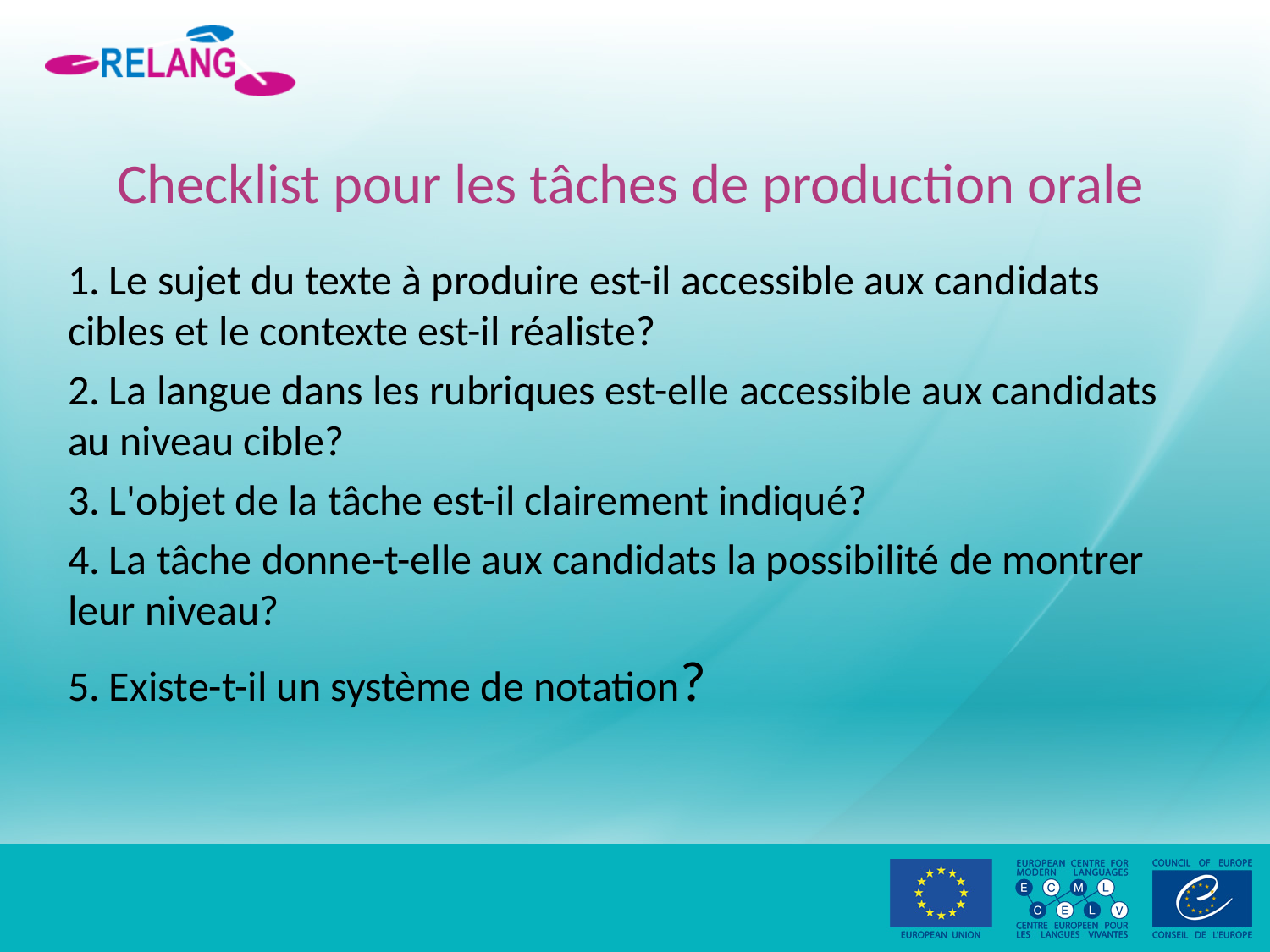

# Checklist pour les tâches de production orale
1. Le sujet du texte à produire est-il accessible aux candidats cibles et le contexte est-il réaliste?
2. La langue dans les rubriques est-elle accessible aux candidats au niveau cible?
3. L'objet de la tâche est-il clairement indiqué?
4. La tâche donne-t-elle aux candidats la possibilité de montrer leur niveau?
5. Existe-t-il un système de notation?